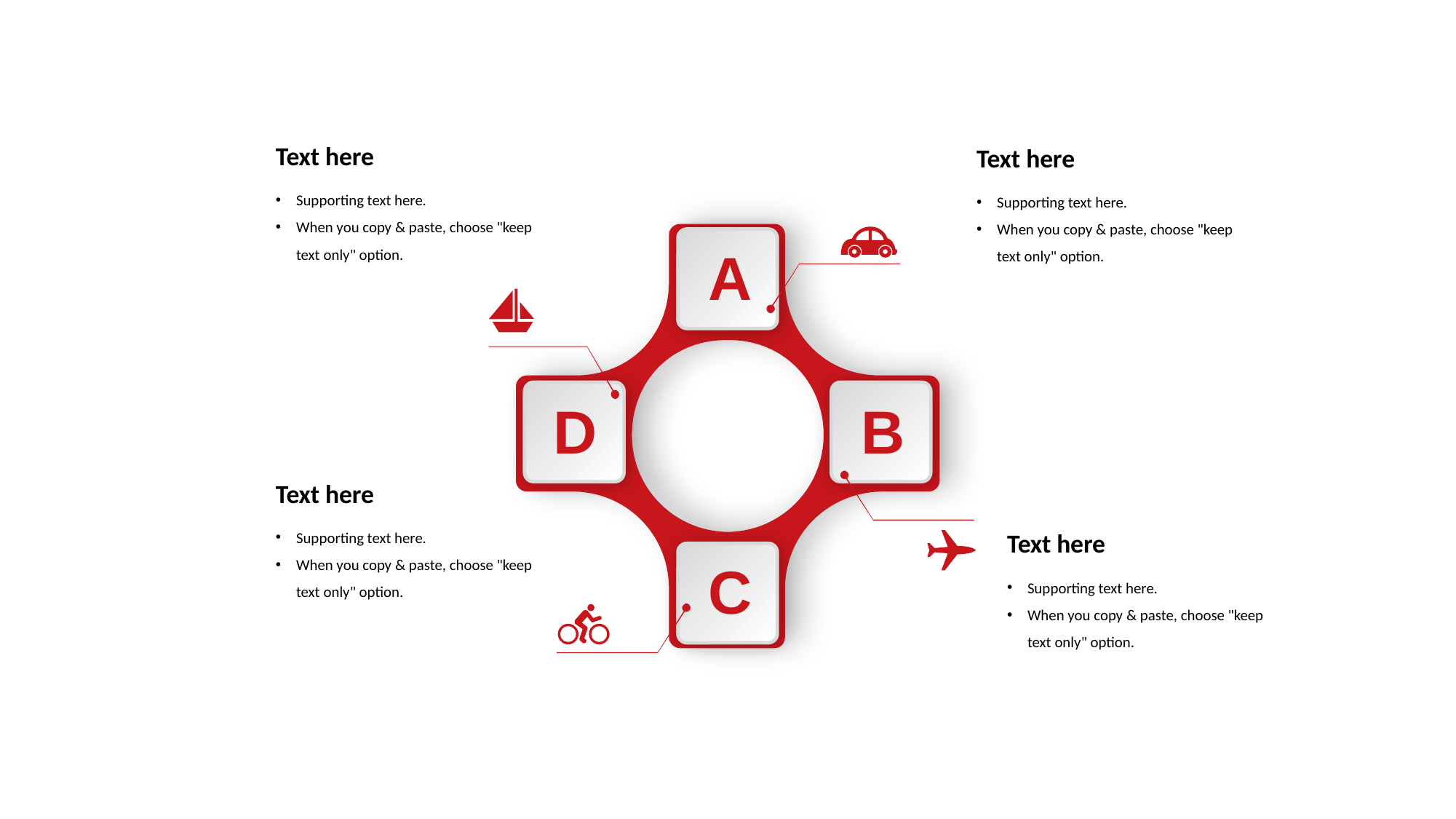

Text here
Supporting text here.
When you copy & paste, choose "keep text only" option.
Text here
Supporting text here.
When you copy & paste, choose "keep text only" option.

A

D
B

Text here
Supporting text here.
When you copy & paste, choose "keep text only" option.
Text here
Supporting text here.
When you copy & paste, choose "keep text only" option.

C